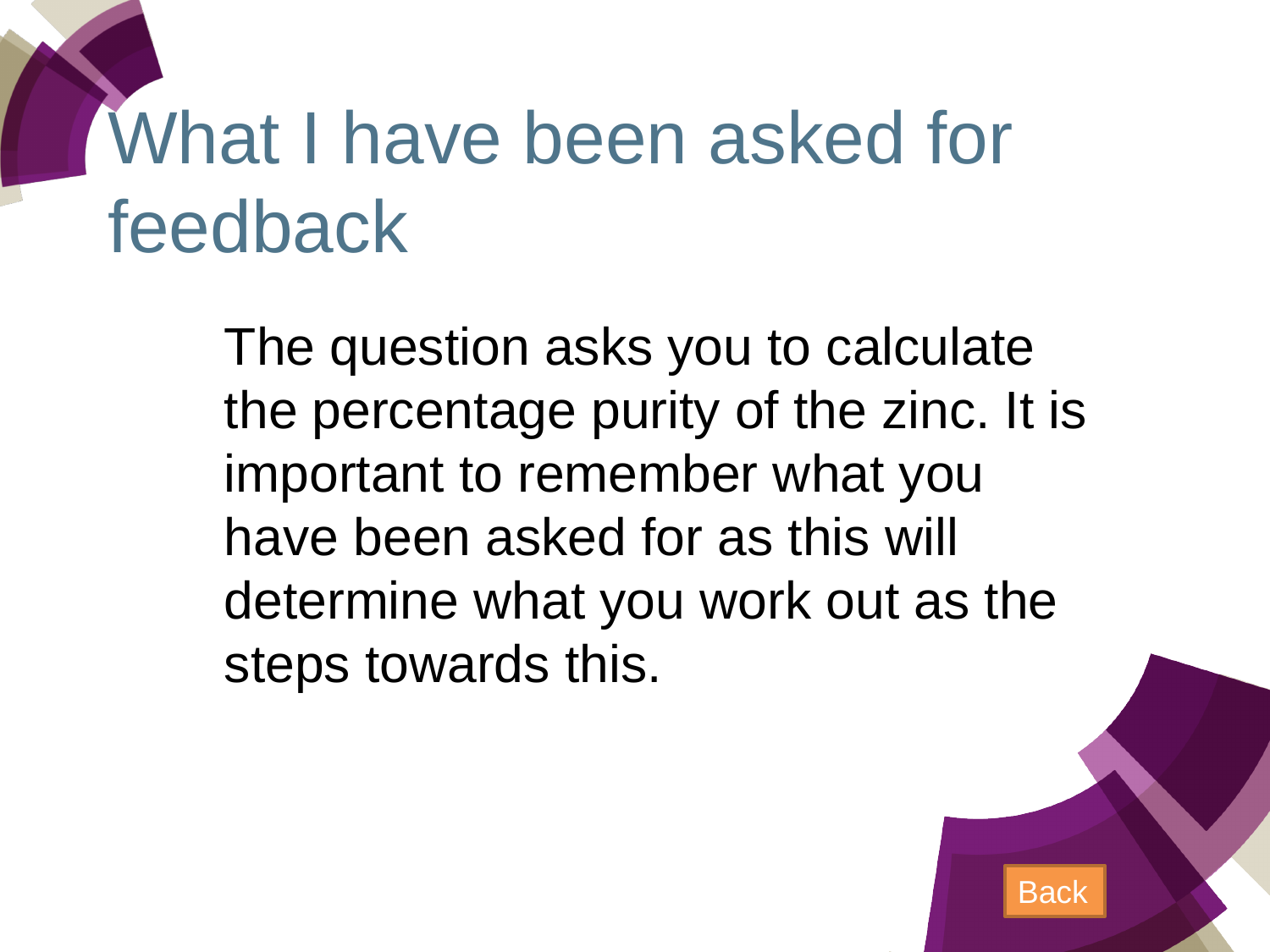

# What I have been asked for feedback
The question asks you to calculate the percentage purity of the zinc. It is important to remember what you have been asked for as this will determine what you work out as the steps towards this.
Question 2. An impure sample of zinc powder with a mass of 5.84 g was reacted with hydrochloric acid until the reaction was complete. The hydrogen gas produced had a volume of 1.53 dm3. Calculate the percentage purity of the zinc.
(assume 1 mol of gas occupies 24 dm3 under the conditions used for the reaction)
Back